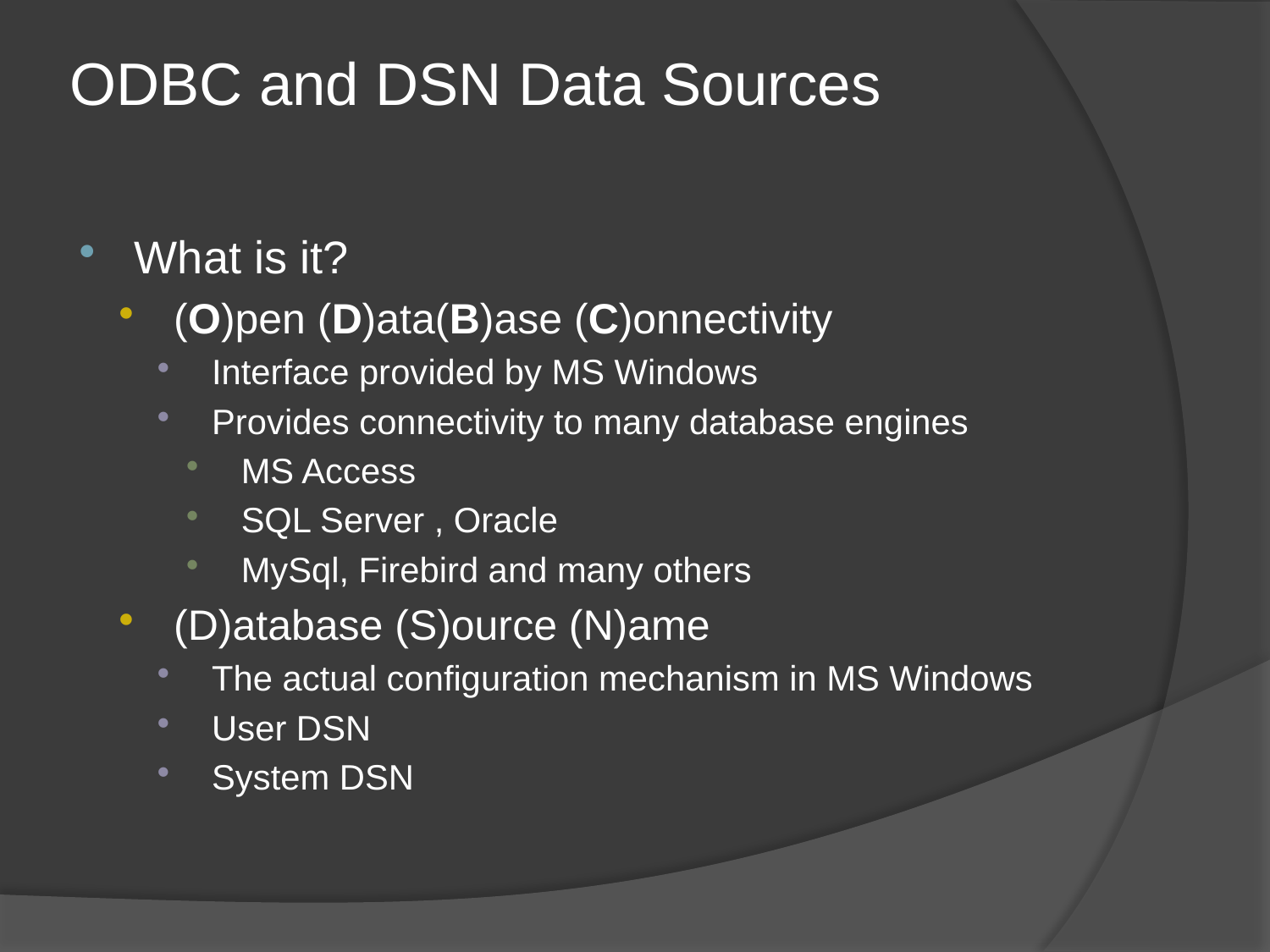

# ODBC and DSN Data Sources
What is it?
(O)pen (D)ata(B)ase (C)onnectivity
Interface provided by MS Windows
Provides connectivity to many database engines
MS Access
SQL Server , Oracle
MySql, Firebird and many others
(D)atabase (S)ource (N)ame
The actual configuration mechanism in MS Windows
User DSN
System DSN